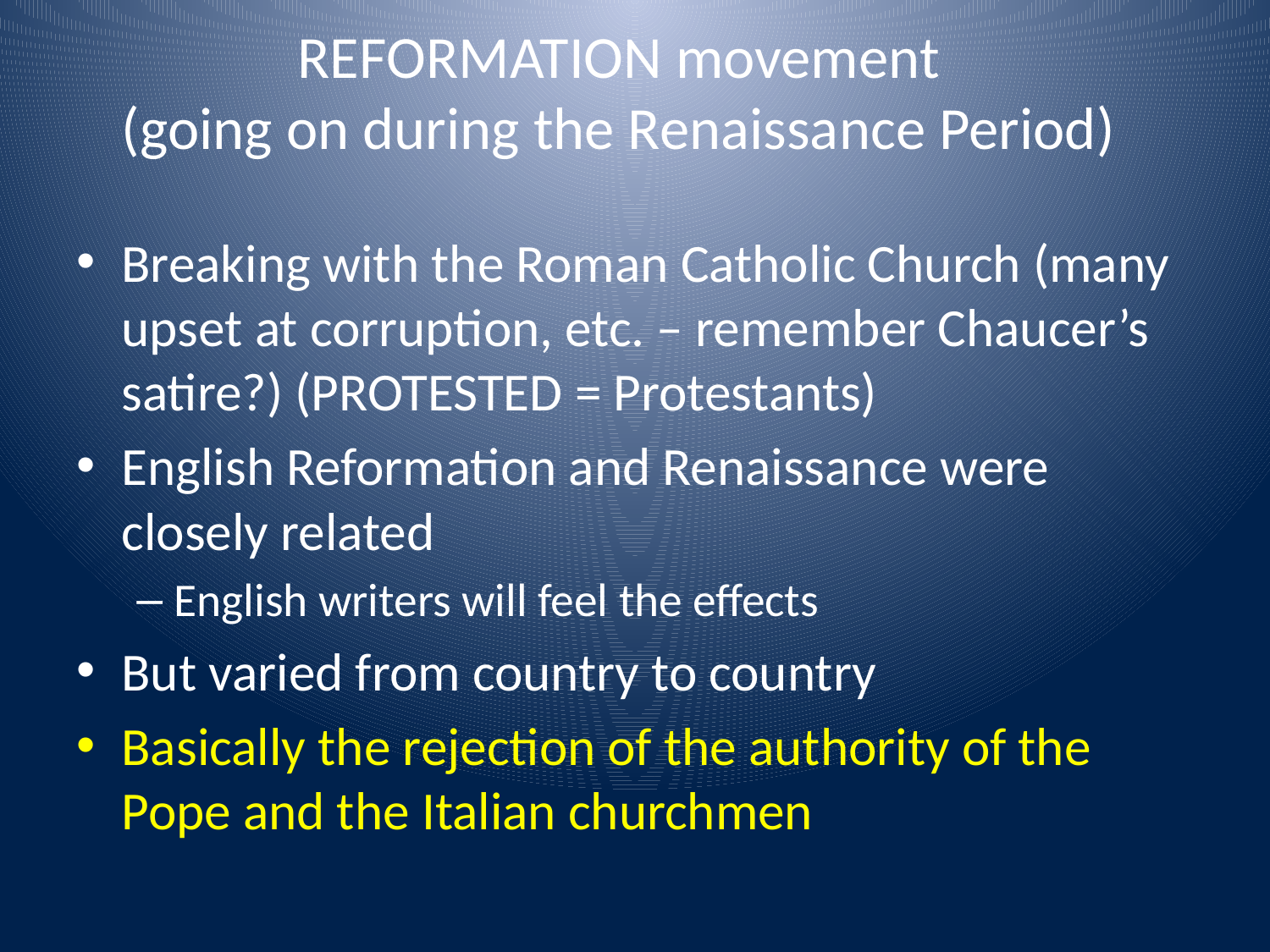

# REFORMATION movement (going on during the Renaissance Period)
Breaking with the Roman Catholic Church (many upset at corruption, etc. – remember Chaucer’s satire?) (PROTESTED = Protestants)
English Reformation and Renaissance were closely related
English writers will feel the effects
But varied from country to country
Basically the rejection of the authority of the Pope and the Italian churchmen